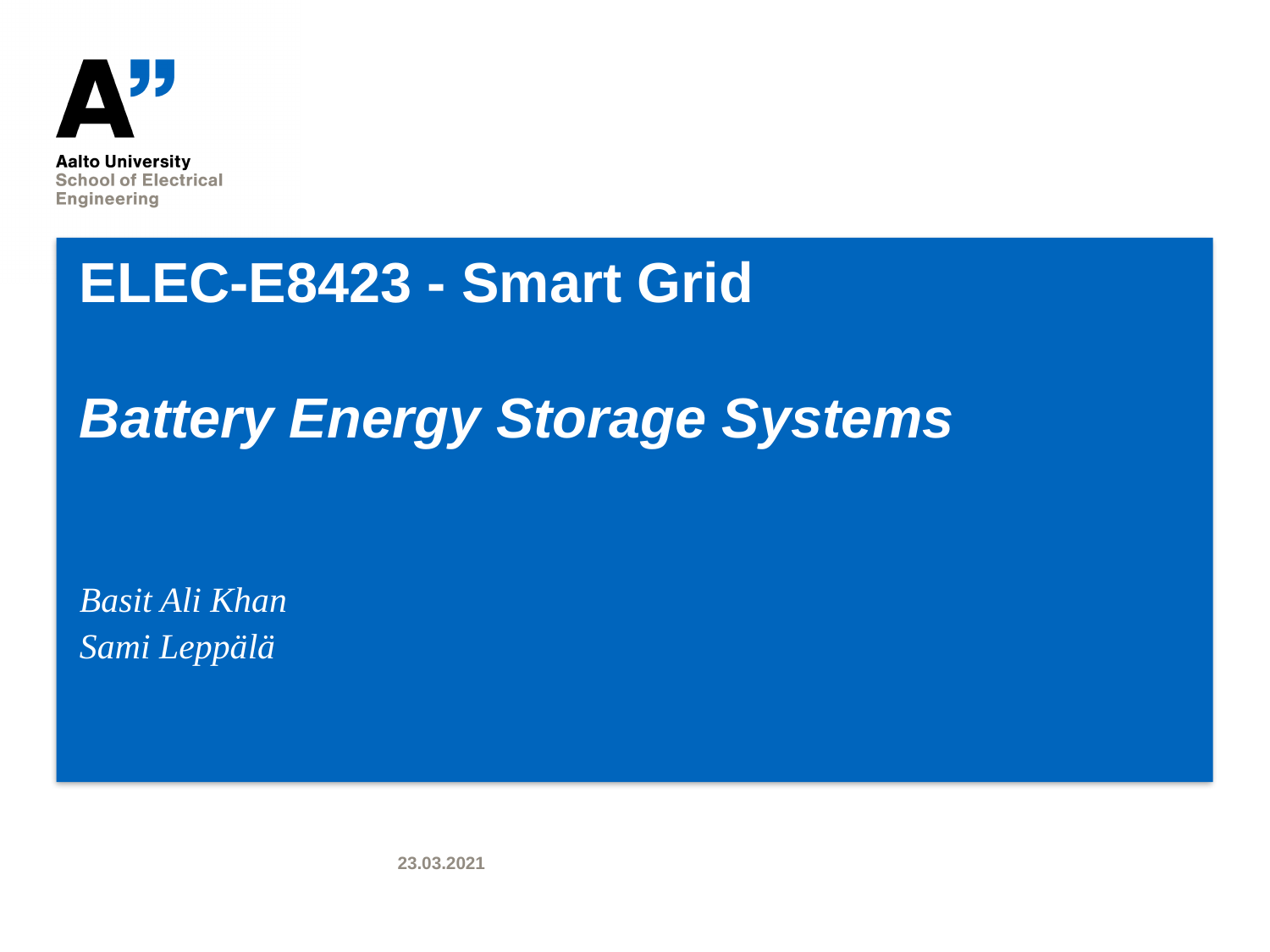

# ELEC-E8423 - Smart Grid Battery Energy Storage Systems
Basit Ali Khan
Sami Leppälä

23.03.2021